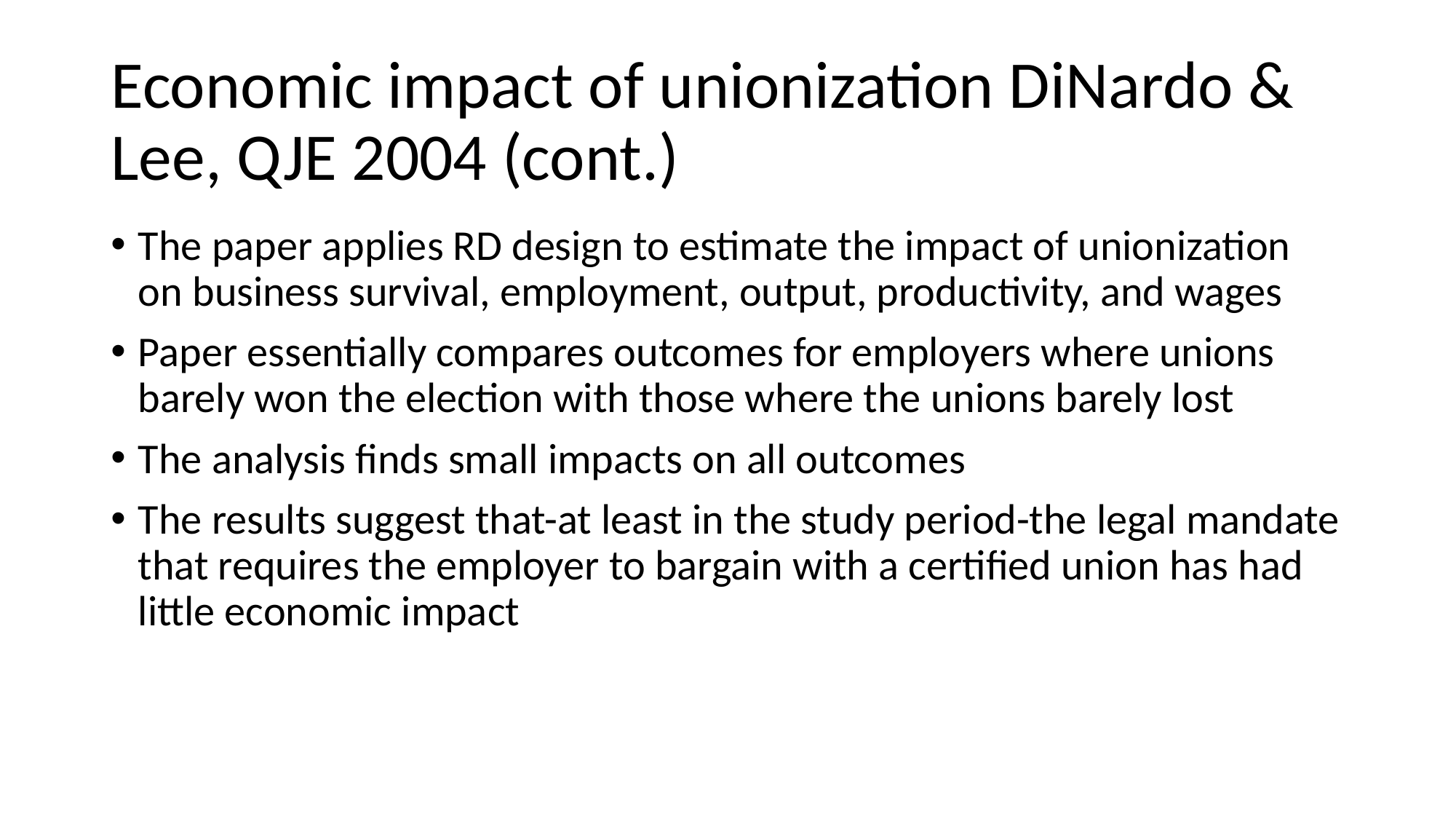

# Economic impact of unionization DiNardo & Lee, QJE 2004 (cont.)
The paper applies RD design to estimate the impact of unionization on business survival, employment, output, productivity, and wages
Paper essentially compares outcomes for employers where unions barely won the election with those where the unions barely lost
The analysis finds small impacts on all outcomes
The results suggest that-at least in the study period-the legal mandate that requires the employer to bargain with a certified union has had little economic impact